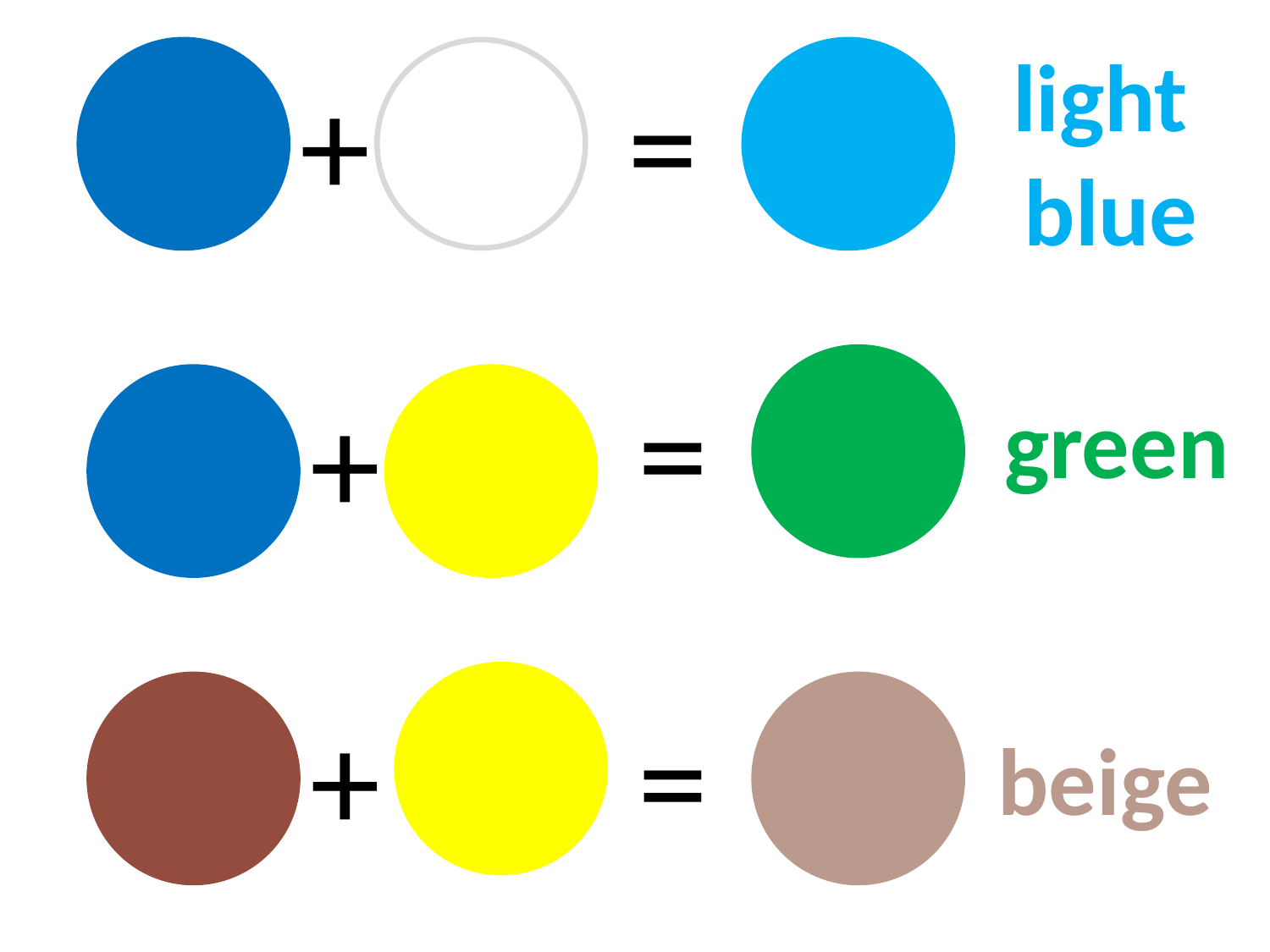

light
blue

+
=

=

+

 green

+
=
beige